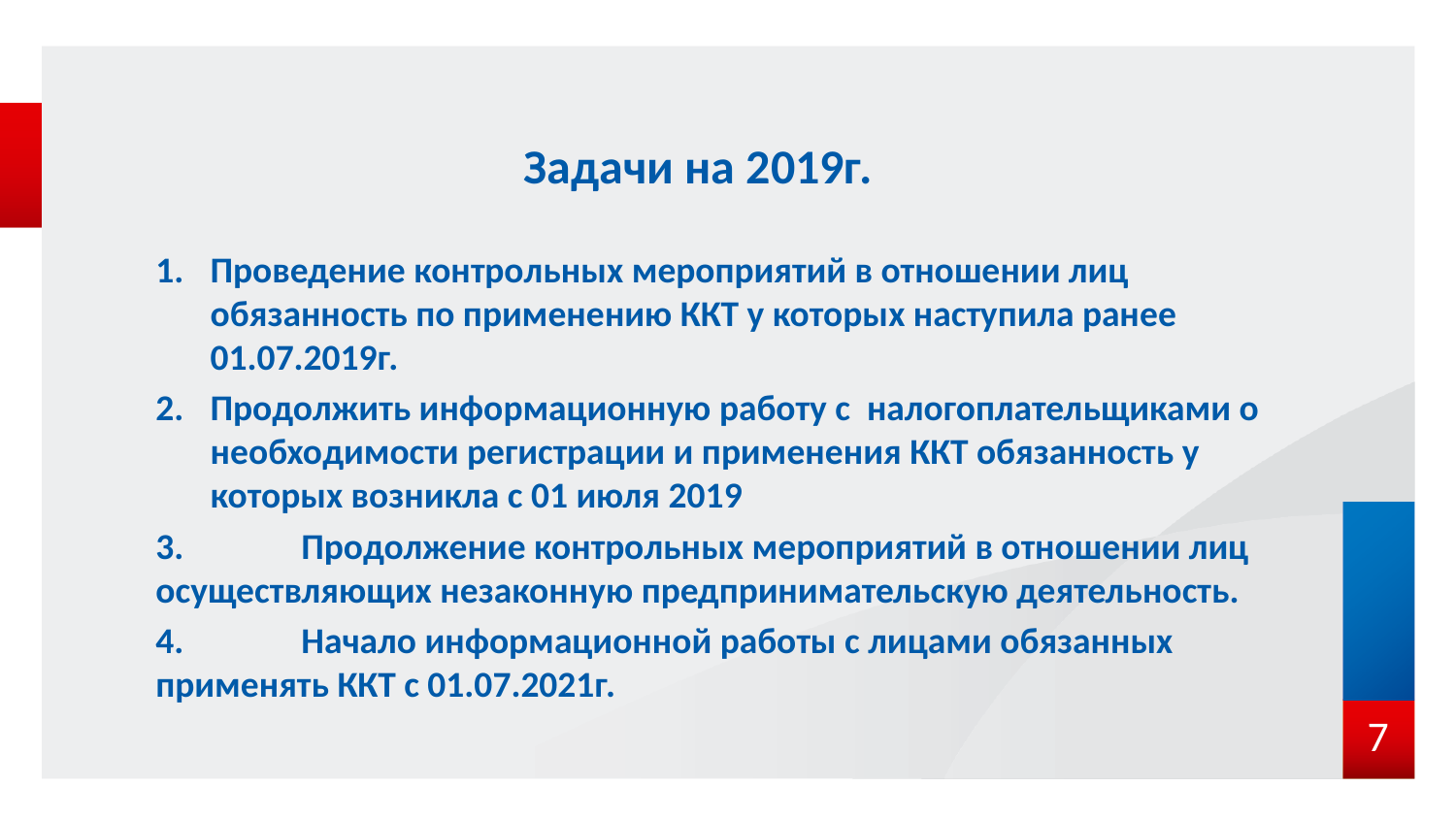

# Задачи на 2019г.
Проведение контрольных мероприятий в отношении лиц обязанность по применению ККТ у которых наступила ранее 01.07.2019г.
Продолжить информационную работу с  налогоплательщиками о необходимости регистрации и применения ККТ обязанность у которых возникла с 01 июля 2019
3.	Продолжение контрольных мероприятий в отношении лиц осуществляющих незаконную предпринимательскую деятельность.
4.	Начало информационной работы с лицами обязанных применять ККТ с 01.07.2021г.

7